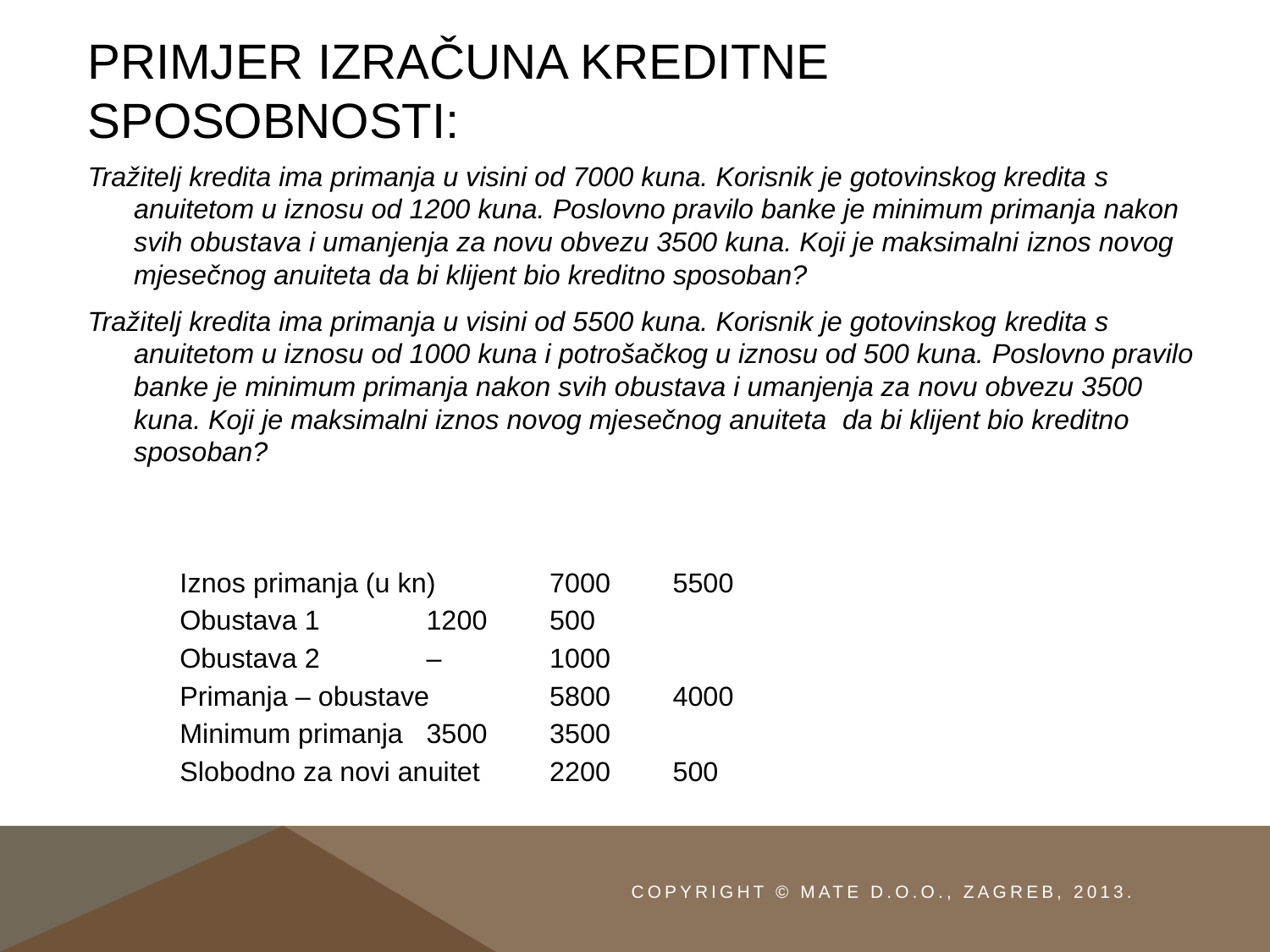

# Primjer izračuna kreditne sposobnosti:
Tražitelj kredita ima primanja u visini od 7000 kuna. Korisnik je gotovinskog kredita s anuitetom u iznosu od 1200 kuna. Poslovno pravilo banke je minimum primanja nakon svih obustava i umanjenja za novu obvezu 3500 kuna. Koji je maksimalni iznos novog mjesečnog anuiteta da bi klijent bio kreditno sposoban?
Tražitelj kredita ima primanja u visini od 5500 kuna. Korisnik je gotovinskog kredita s anuitetom u iznosu od 1000 kuna i potrošačkog u iznosu od 500 kuna. Poslovno pravilo banke je minimum primanja nakon svih obustava i umanjenja za novu obvezu 3500 kuna. Koji je maksimalni iznos novog mjesečnog anuiteta  da bi klijent bio kreditno sposoban?

Iznos primanja (u kn) 		7000 	5500
Obustava 1 			1200 	500
Obustava 2 			– 	1000
Primanja – obustave 		5800 	4000
Minimum primanja 		3500 	3500
Slobodno za novi anuitet 	2200 	500

Copyright © MATE d.o.o., Zagreb, 2013.